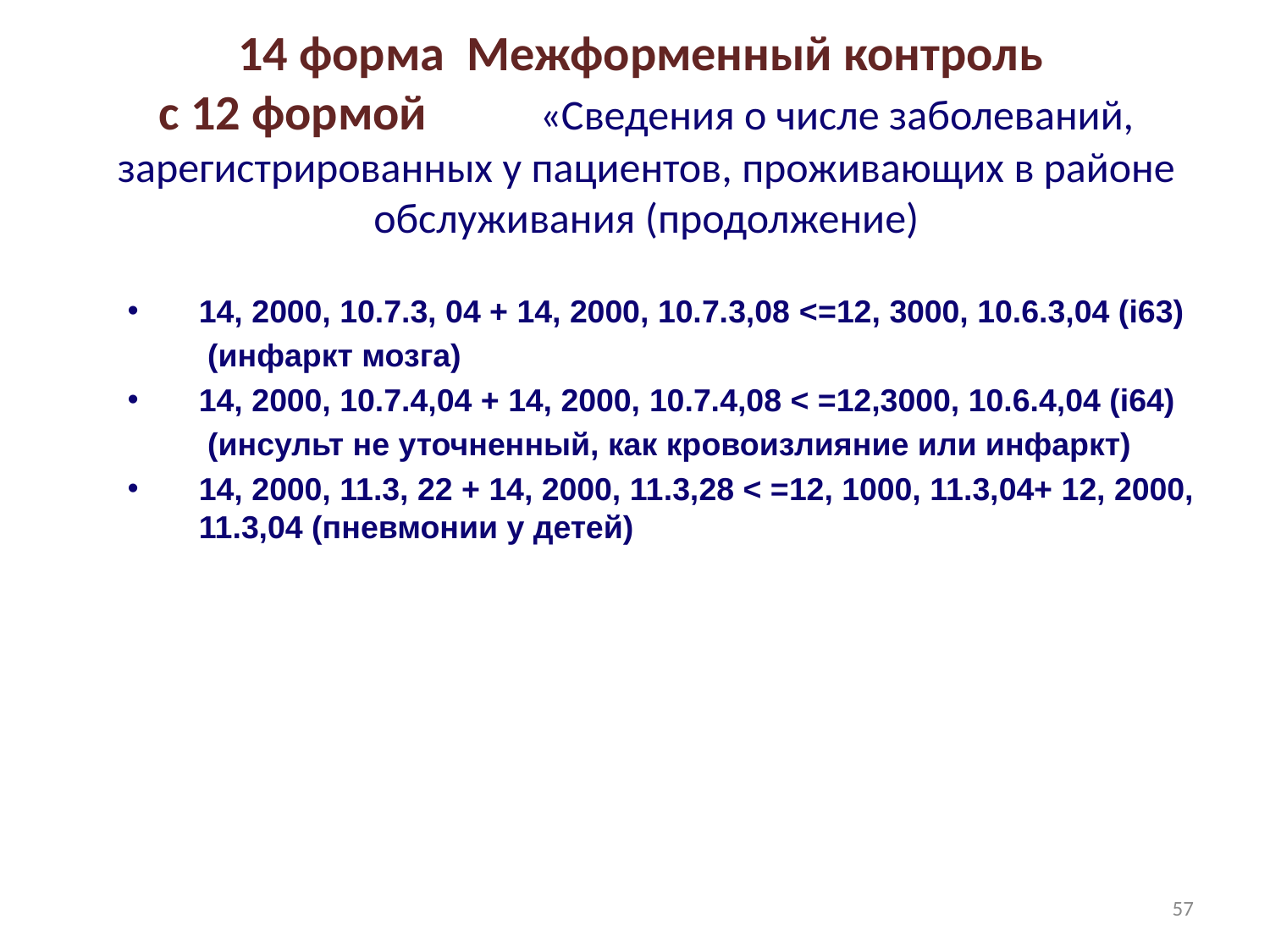

14 форма  Межформенный контроль
с 12 формой 	«Сведения о числе заболеваний, зарегистрированных у пациентов, проживающих в районе обслуживания (продолжение)

14, 2000, 10.7.3, 04 + 14, 2000, 10.7.3,08 <=12, 3000, 10.6.3,04 (i63)
         (инфаркт мозга)
14, 2000, 10.7.4,04 + 14, 2000, 10.7.4,08 < =12,3000, 10.6.4,04 (i64)
         (инсульт не уточненный, как кровоизлияние или инфаркт)
14, 2000, 11.3, 22 + 14, 2000, 11.3,28 < =12, 1000, 11.3,04+ 12, 2000, 11.3,04 (пневмонии у детей)

57